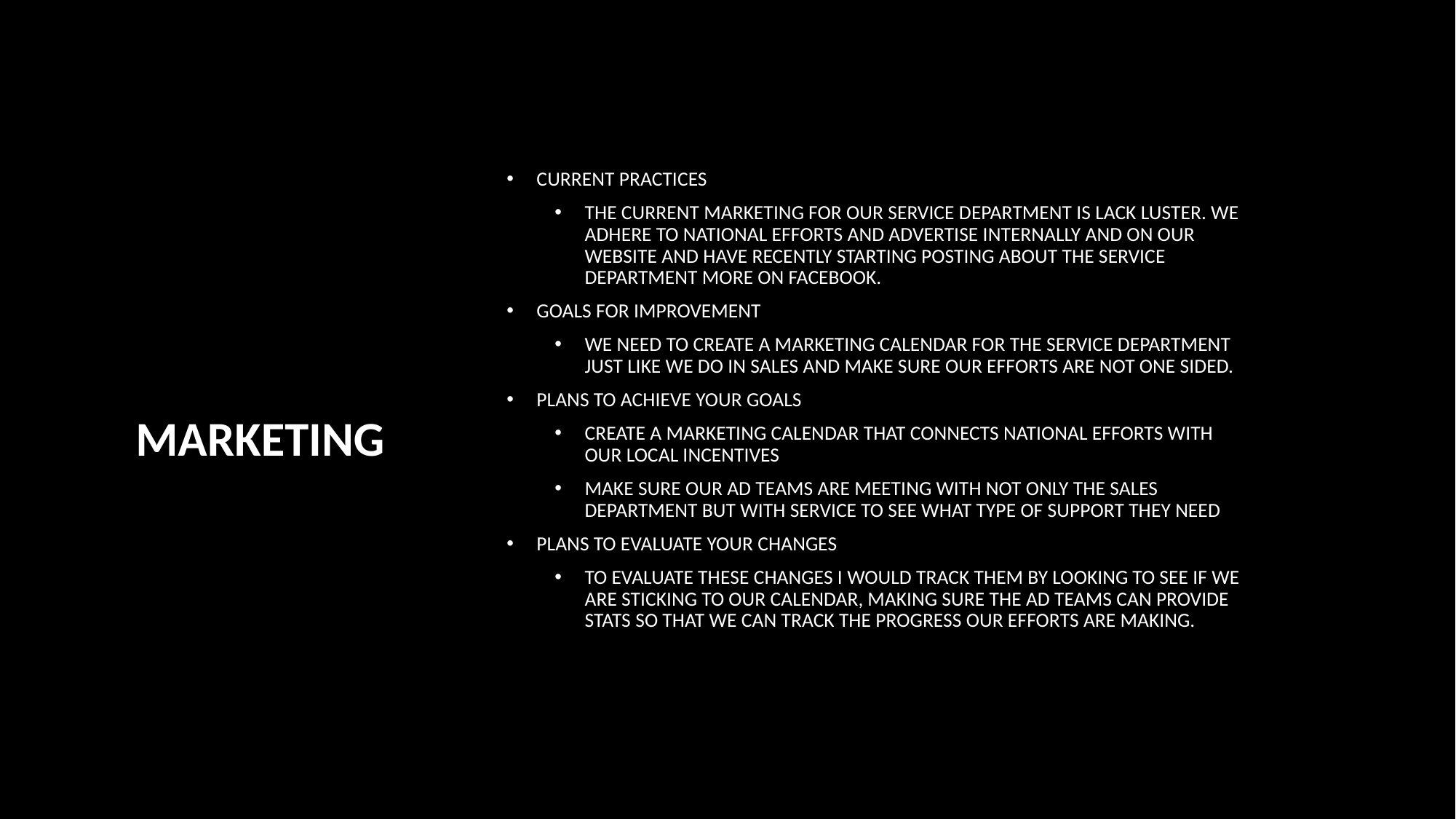

Current practices
The current marketing for our service department is lack luster. We adhere to national efforts and advertise internally and on our website and have recently starting posting about the service department more on Facebook.
Goals for improvement
We need to create a marketing calendar for the service department just like we do in sales and make sure our efforts are not one sided.
Plans to achieve your goals
Create a marketing calendar that connects national efforts with our local incentives
Make sure our ad teams are meeting with not only the sales department but with service to see what type of support they need
Plans to evaluate your changes
To evaluate these changes I would track them by looking to see if we are sticking to our calendar, making sure the ad teams can provide stats so that we can track the progress our efforts are making.

# Marketing